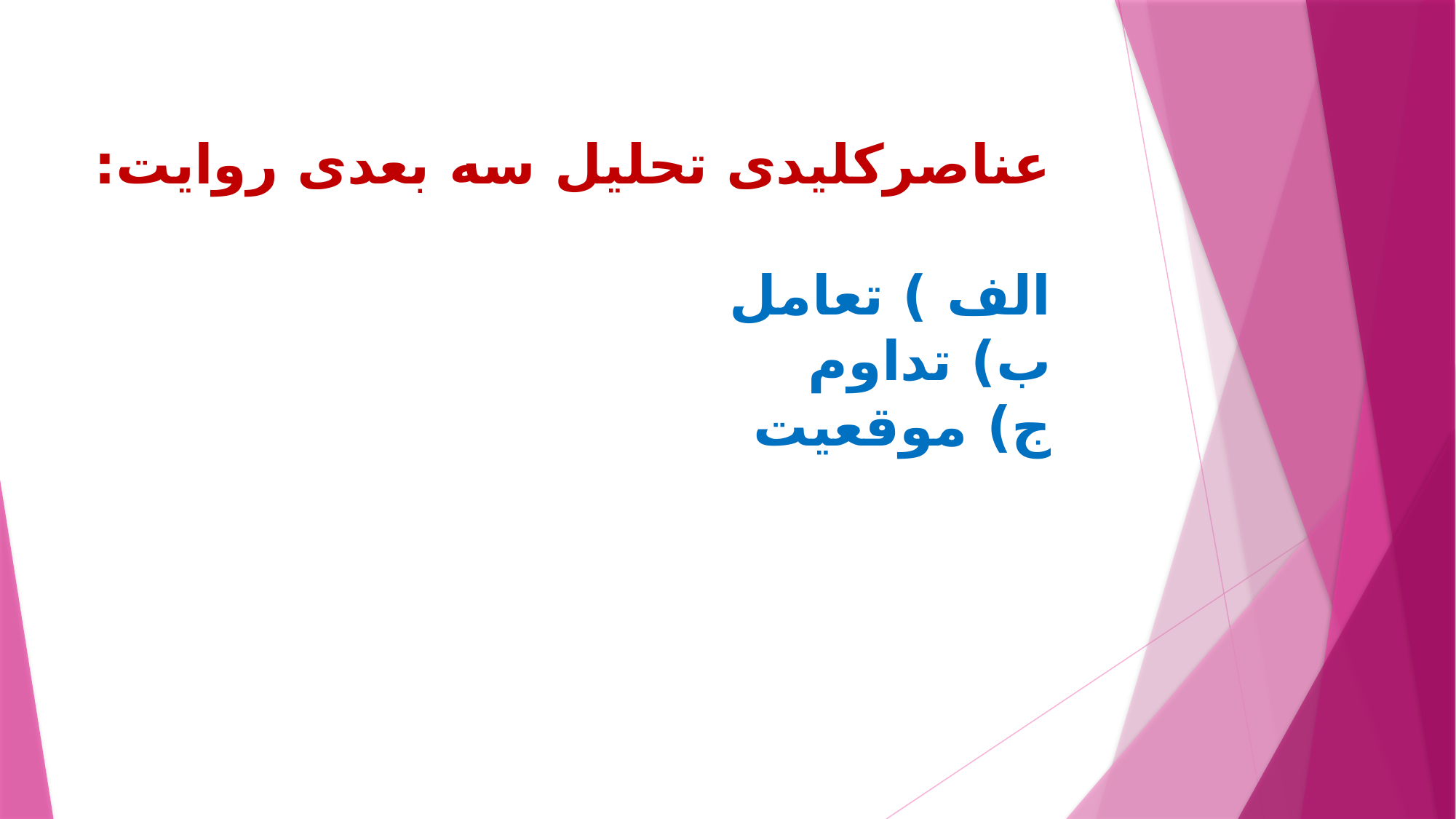

# عناصرکلیدی تحلیل سه بعدی روایت: الف ) تعامل ب) تداوم ج) موقعیت